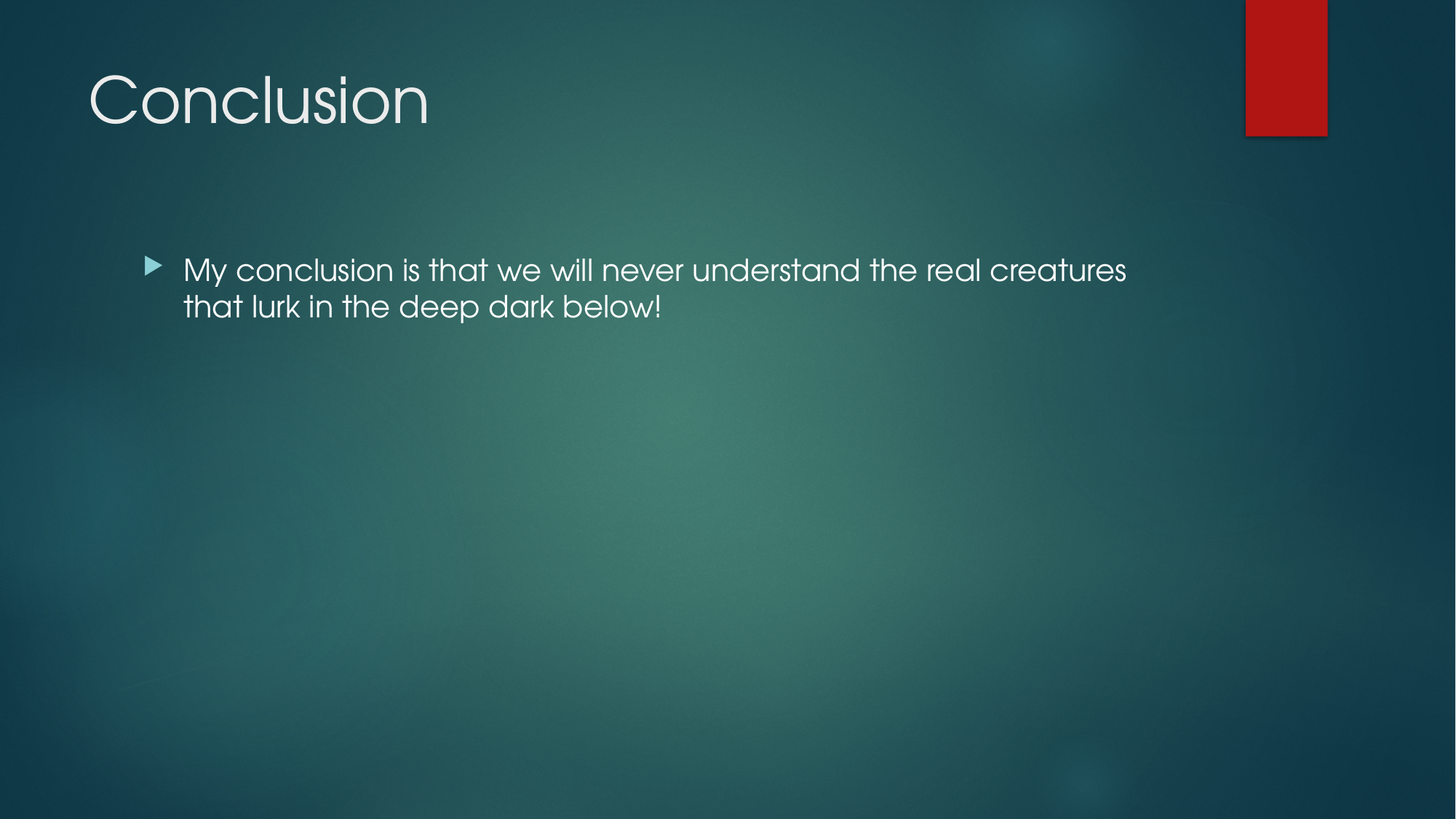

# Conclusion
My conclusion is that we will never understand the real creatures that lurk in the deep dark below!